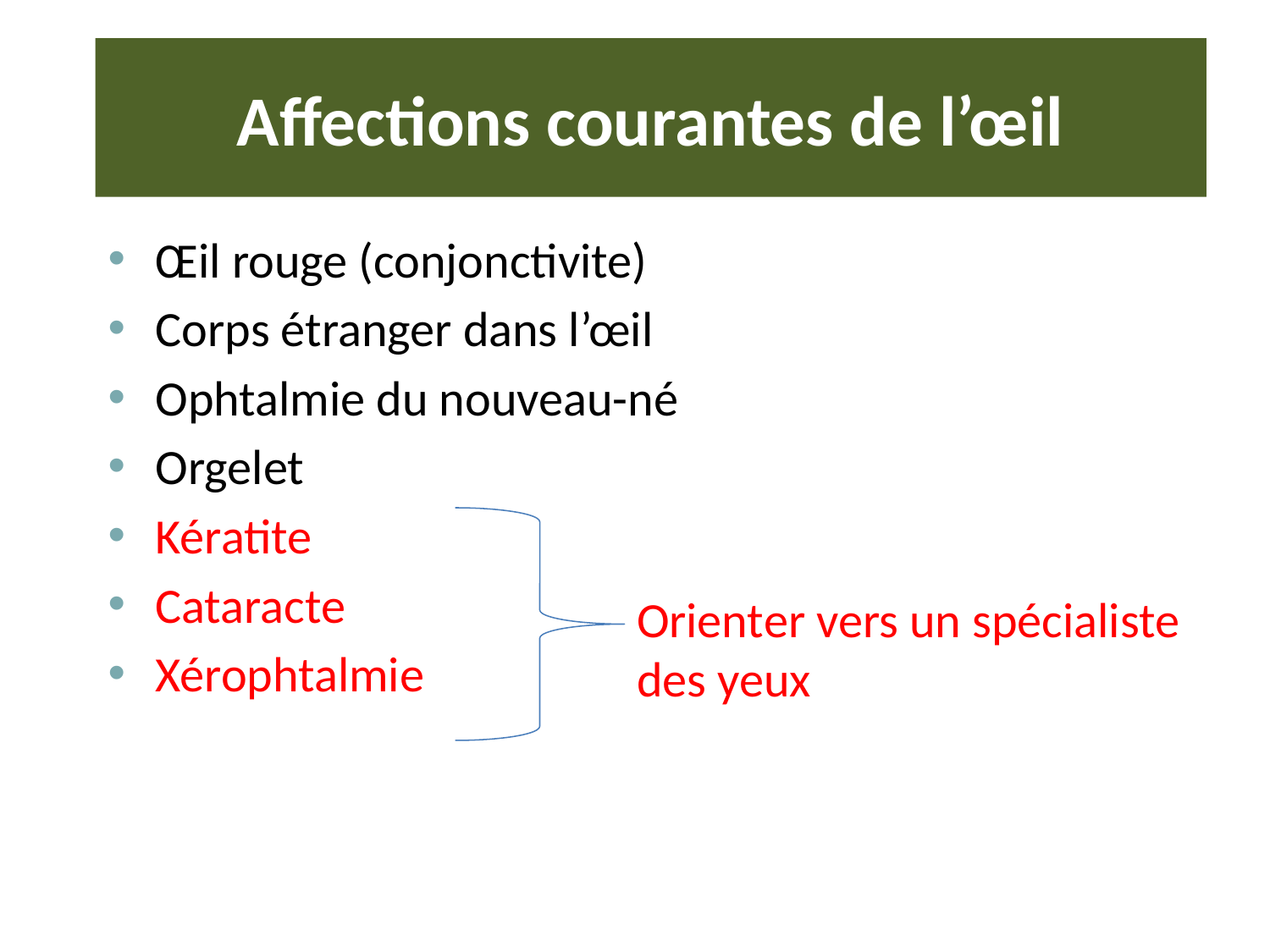

# Affections courantes de l’œil
Œil rouge (conjonctivite)
Corps étranger dans l’œil
Ophtalmie du nouveau-né
Orgelet
Kératite
Cataracte
Xérophtalmie

Orienter vers un spécialiste des yeux